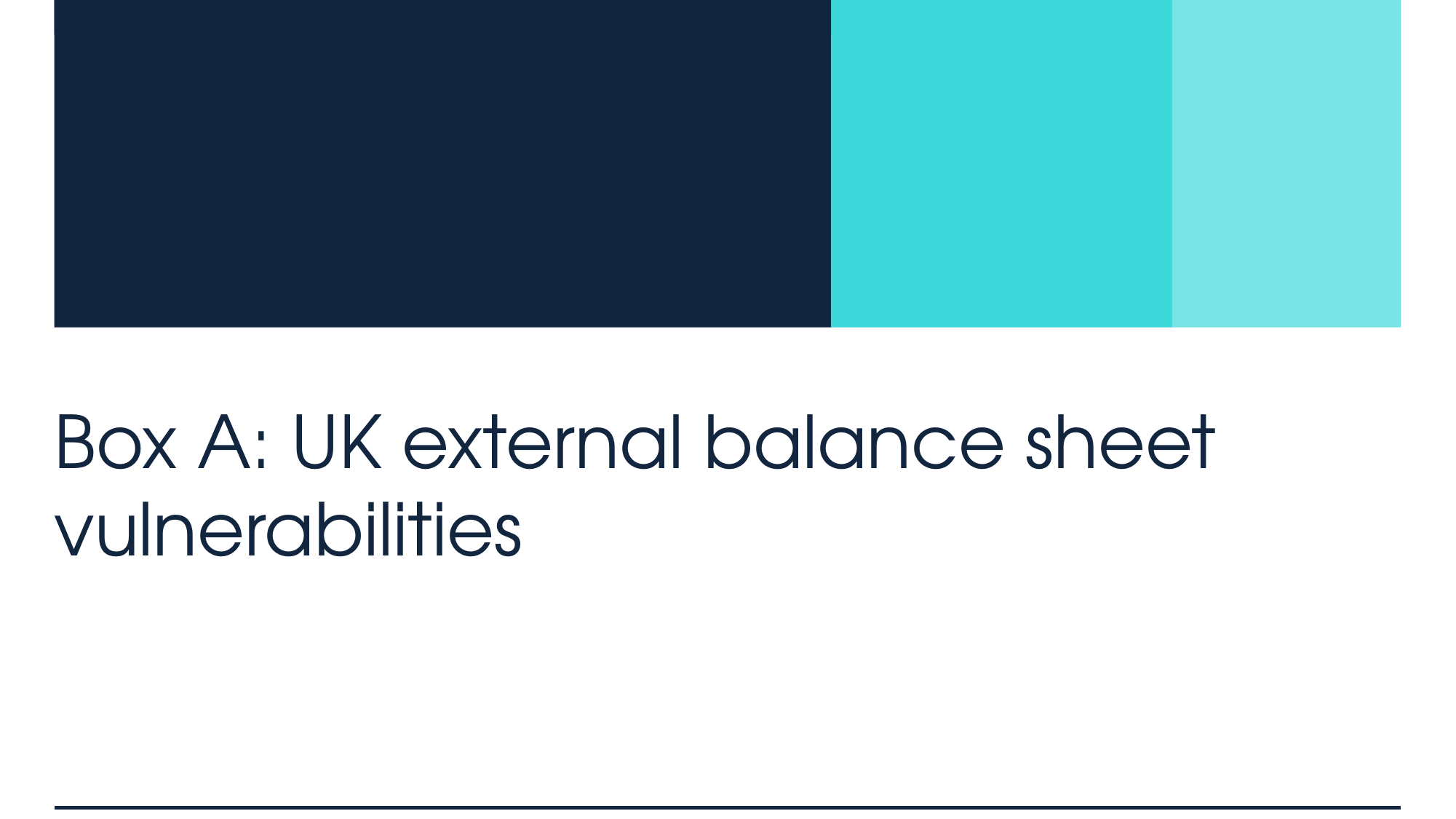

# Box A: UK external balance sheet vulnerabilities